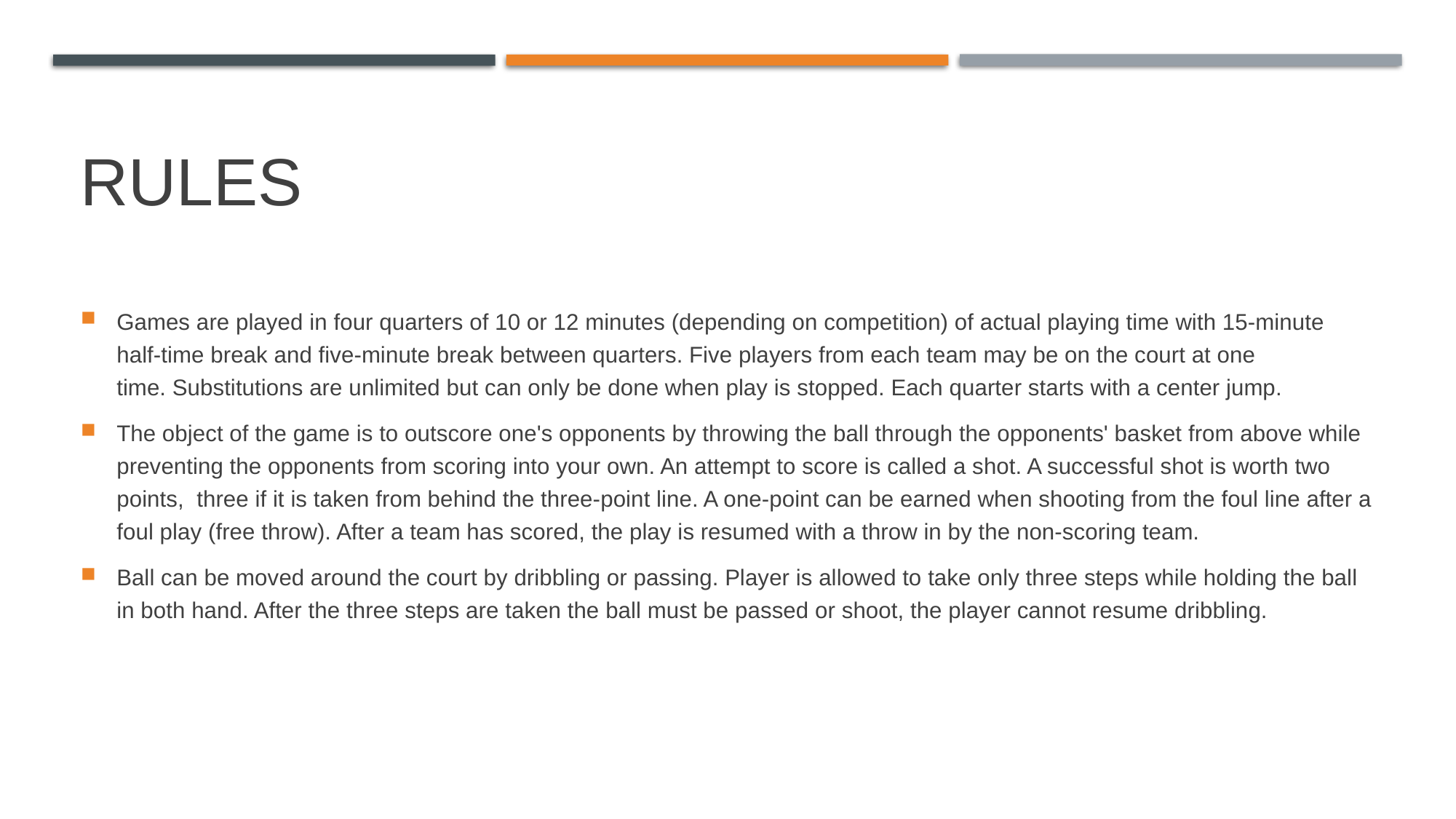

# Rules
Games are played in four quarters of 10 or 12 minutes (depending on competition) of actual playing time with 15-minute half-time break and five-minute break between quarters. Five players from each team may be on the court at one time. Substitutions are unlimited but can only be done when play is stopped. Each quarter starts with a center jump.
The object of the game is to outscore one's opponents by throwing the ball through the opponents' basket from above while preventing the opponents from scoring into your own. An attempt to score is called a shot. A successful shot is worth two points,  three if it is taken from behind the three-point line. A one-point can be earned when shooting from the foul line after a foul play (free throw). After a team has scored, the play is resumed with a throw in by the non-scoring team.
Ball can be moved around the court by dribbling or passing. Player is allowed to take only three steps while holding the ball in both hand. After the three steps are taken the ball must be passed or shoot, the player cannot resume dribbling.